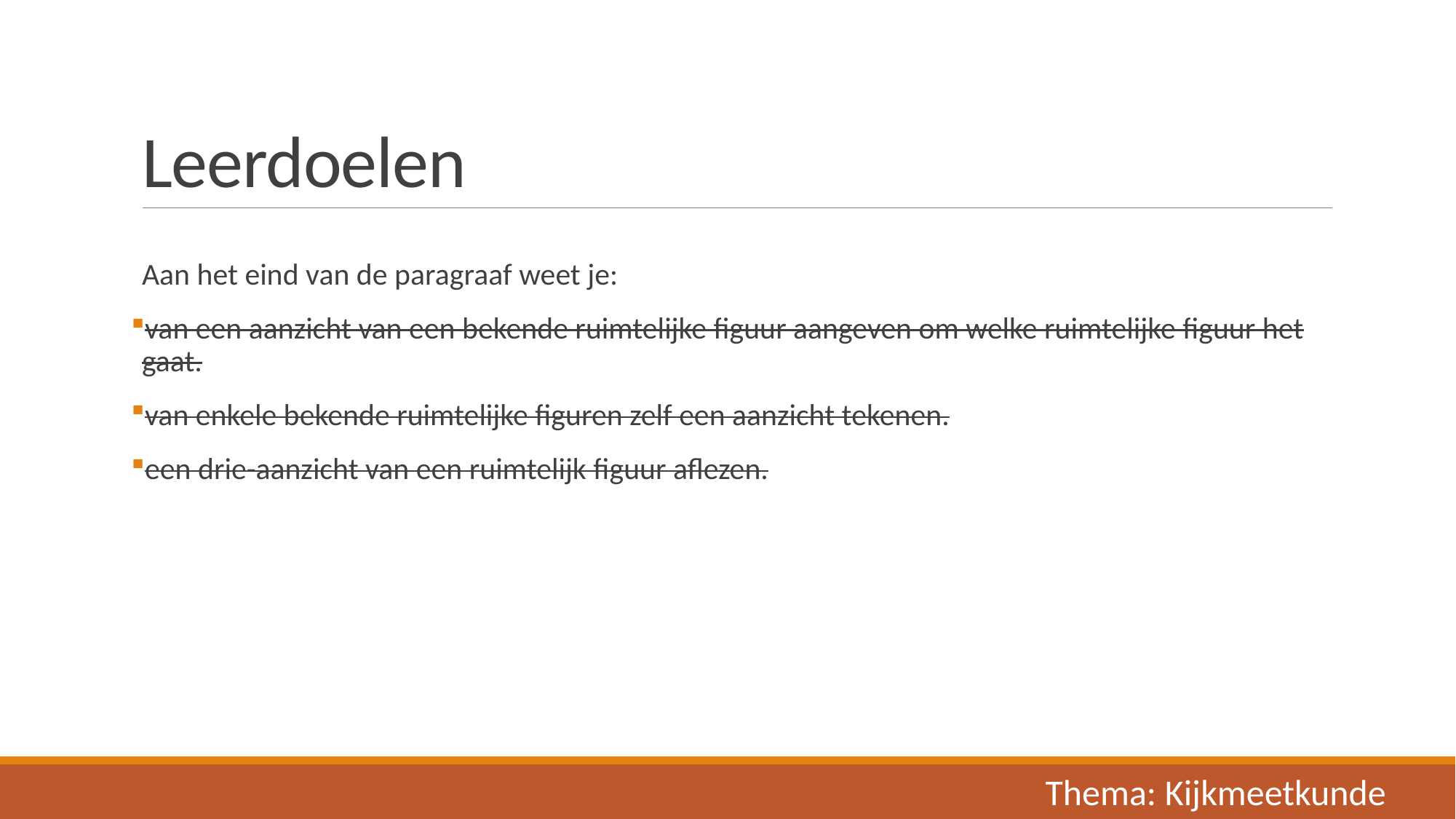

# Leerdoelen
Aan het eind van de paragraaf weet je:
van een aanzicht van een bekende ruimtelijke figuur aangeven om welke ruimtelijke figuur het gaat.
van enkele bekende ruimtelijke figuren zelf een aanzicht tekenen.
een drie-aanzicht van een ruimtelijk figuur aflezen.

Thema: Kijkmeetkunde